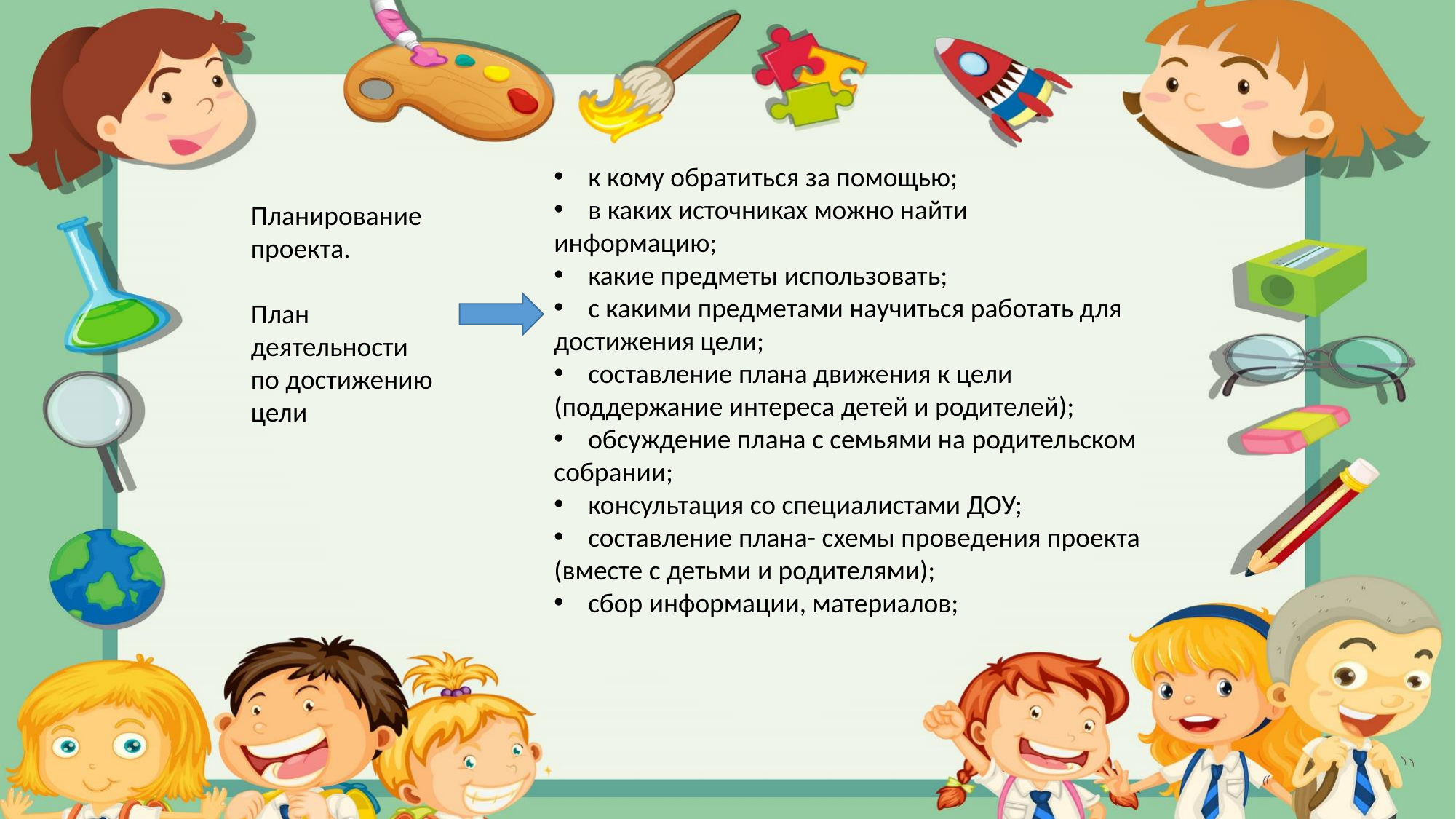

к кому обратиться за помощью;
в каких источниках можно найти
информацию;
какие предметы использовать;
с какими предметами научиться работать для
достижения цели;
составление плана движения к цели
(поддержание интереса детей и родителей);
обсуждение плана с семьями на родительском
собрании;
консультация со специалистами ДОУ;
составление плана- схемы проведения проекта
(вместе с детьми и родителями);
сбор информации, материалов;
Планирование
проекта.

План деятельности
по достижению
цели